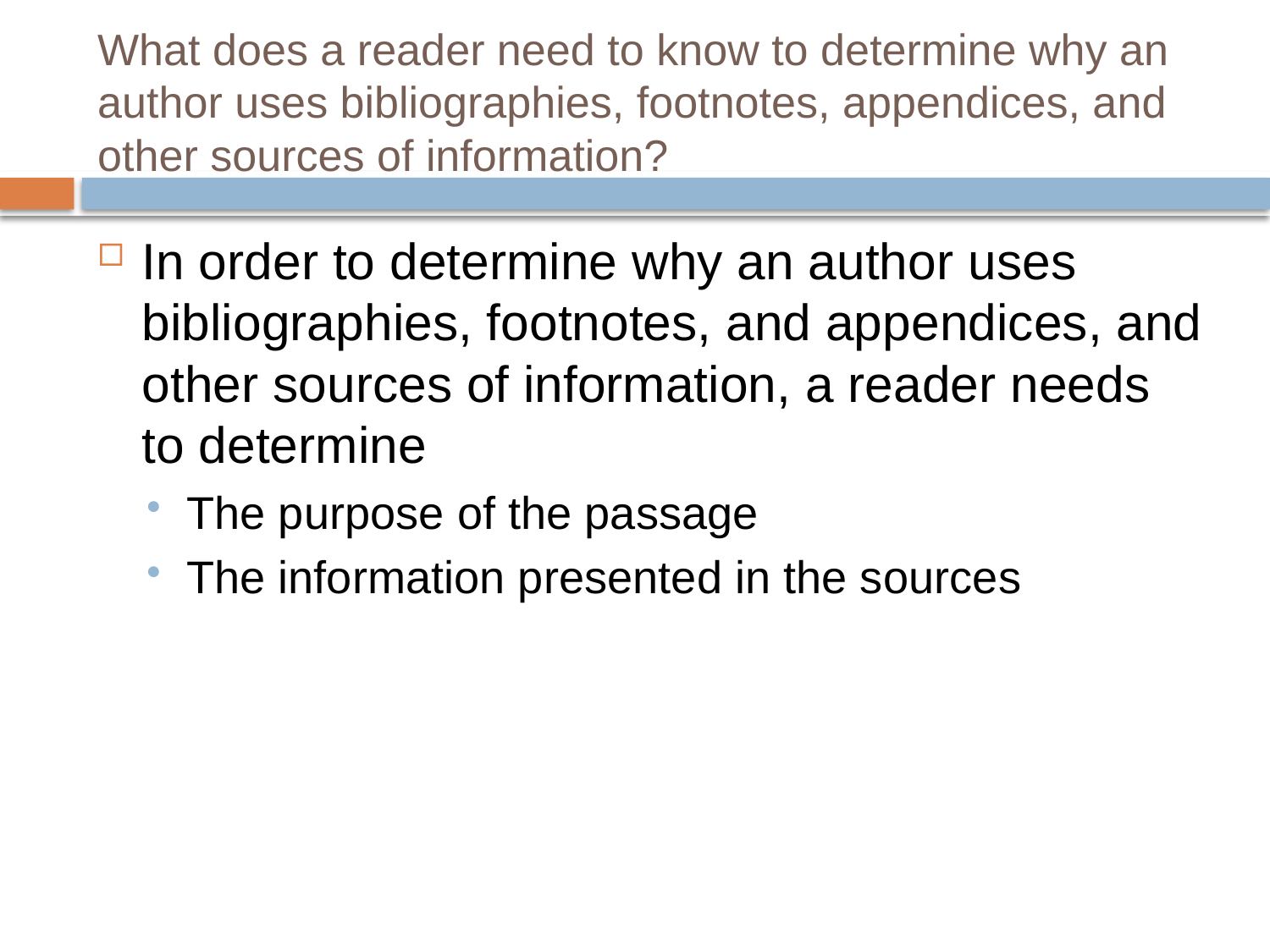

# What does a reader need to know to determine why an author uses bibliographies, footnotes, appendices, and other sources of information?
In order to determine why an author uses bibliographies, footnotes, and appendices, and other sources of information, a reader needs to determine
The purpose of the passage
The information presented in the sources